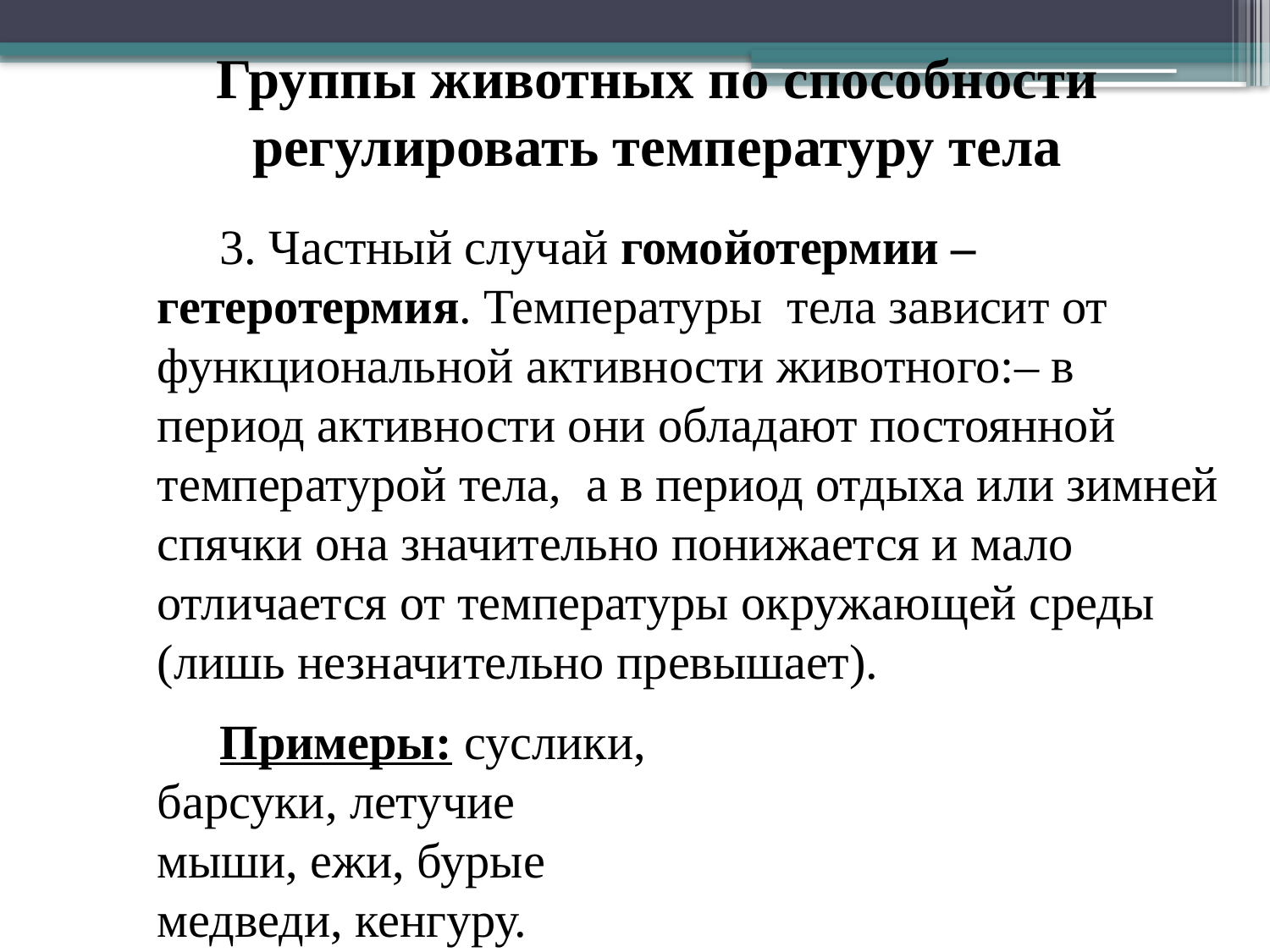

Группы животных по способности регулировать температуру тела
3. Частный случай гомойотермии – гетеротермия. Температуры  тела зависит от функциональной активности животного:– в период активности они обладают постоянной температурой тела,  а в период отдыха или зимней спячки она значительно понижается и мало отличается от температуры окружающей среды (лишь незначительно превышает).

Примеры: суслики, барсуки, летучие мыши, ежи, бурые медведи, кенгуру.